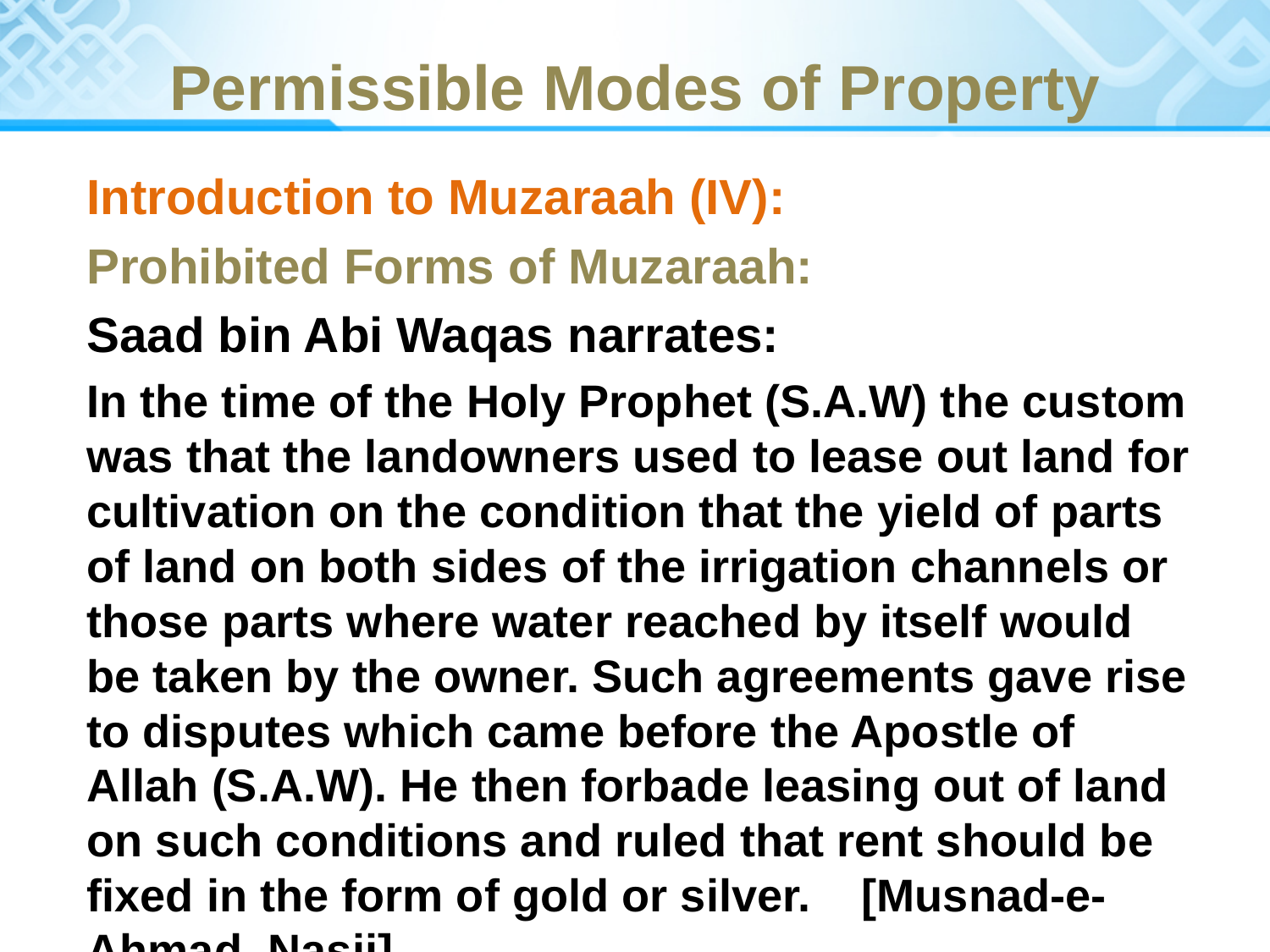

# Permissible Modes of Property

Introduction to Muzaraah (IV):
Prohibited Forms of Muzaraah:
Saad bin Abi Waqas narrates:
In the time of the Holy Prophet (S.A.W) the custom was that the landowners used to lease out land for cultivation on the condition that the yield of parts of land on both sides of the irrigation channels or those parts where water reached by itself would be taken by the owner. Such agreements gave rise to disputes which came before the Apostle of Allah (S.A.W). He then forbade leasing out of land on such conditions and ruled that rent should be fixed in the form of gold or silver.    [Musnad-e-Ahmad, Nasii]